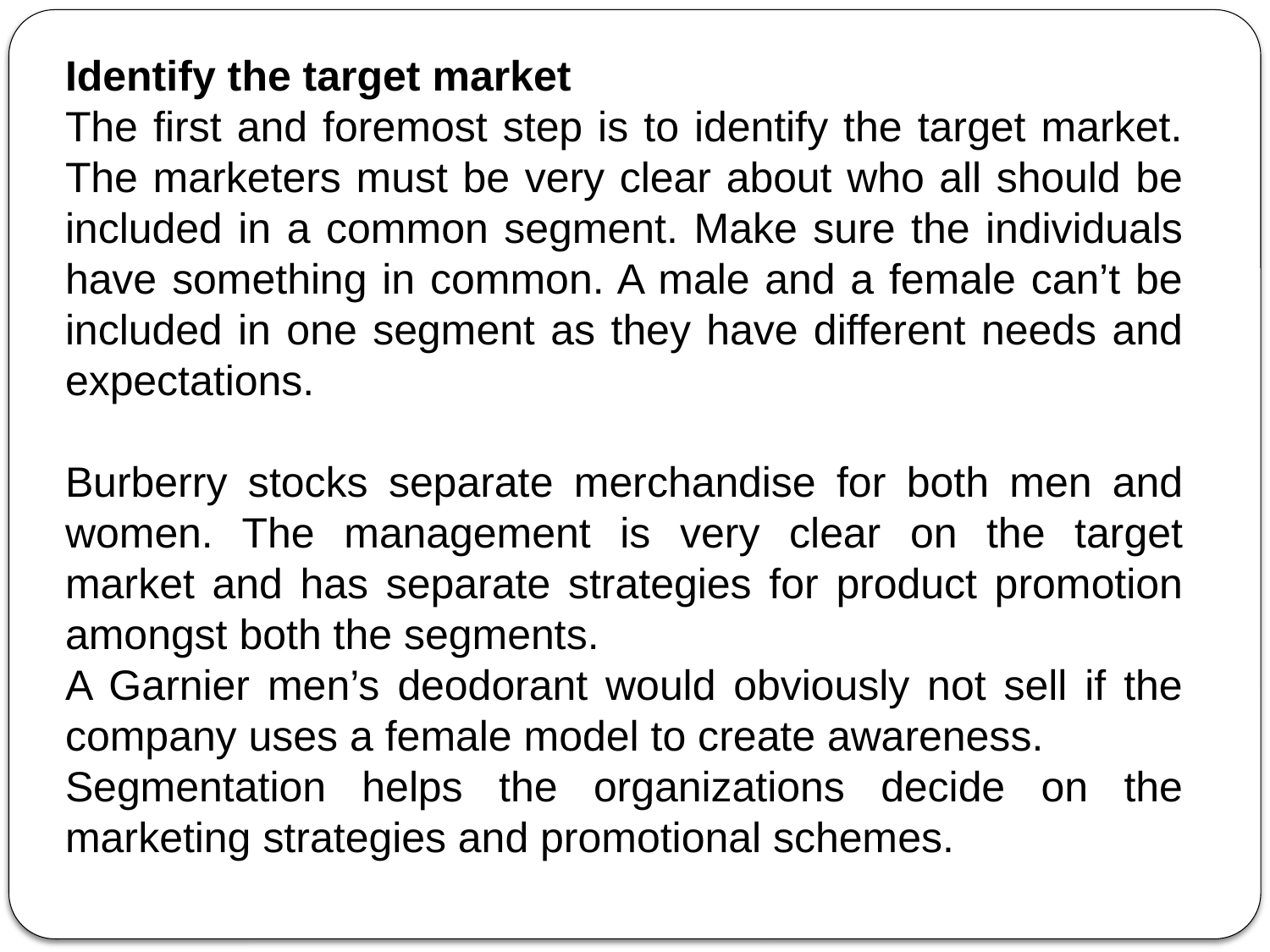

Identify the target market
The first and foremost step is to identify the target market. The marketers must be very clear about who all should be included in a common segment. Make sure the individuals have something in common. A male and a female can’t be included in one segment as they have different needs and expectations.

Burberry stocks separate merchandise for both men and women. The management is very clear on the target market and has separate strategies for product promotion amongst both the segments.
A Garnier men’s deodorant would obviously not sell if the company uses a female model to create awareness.
Segmentation helps the organizations decide on the marketing strategies and promotional schemes.